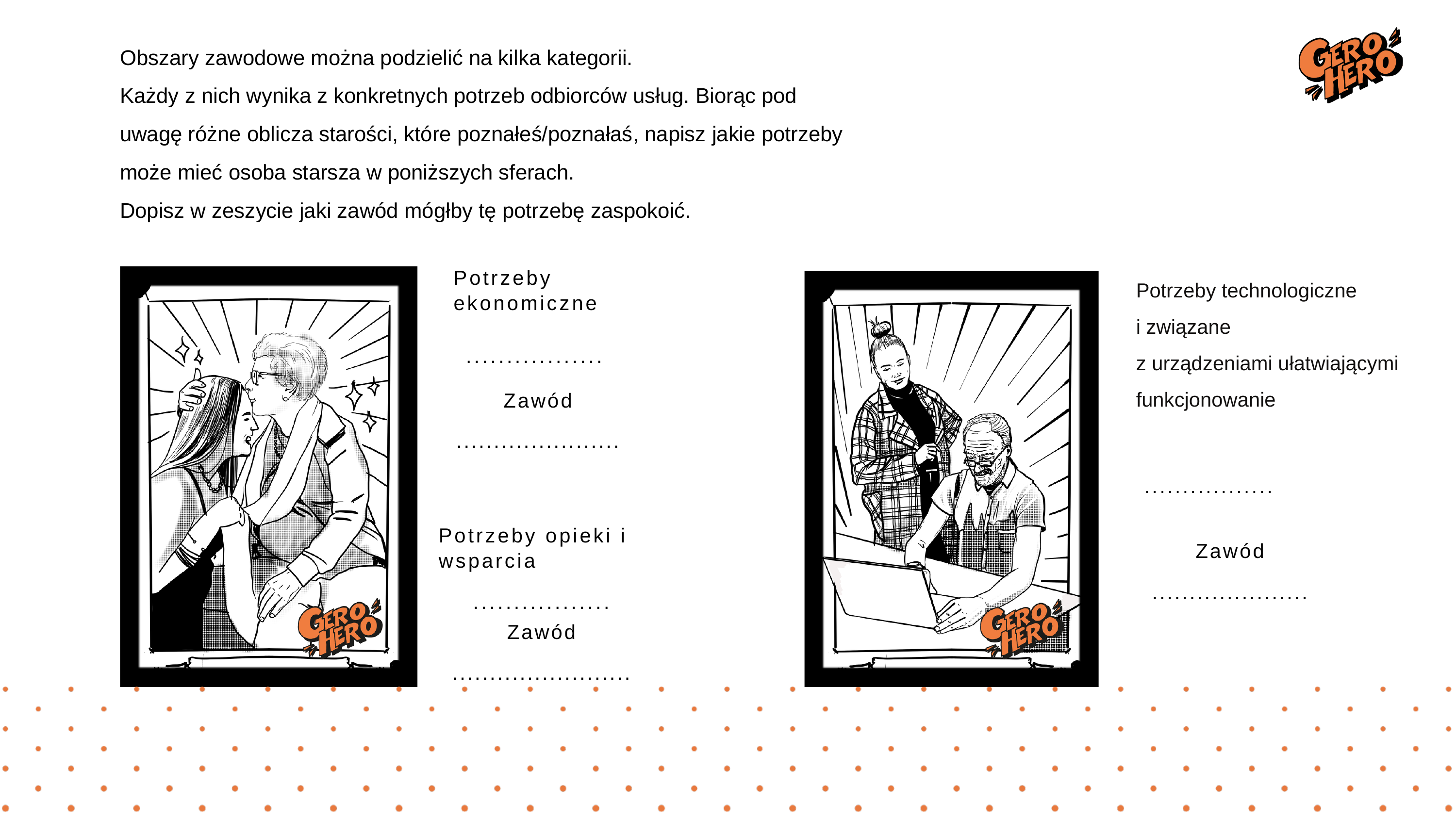

Obszary zawodowe można podzielić na kilka kategorii.
Każdy z nich wynika z konkretnych potrzeb odbiorców usług. Biorąc pod uwagę różne oblicza starości, które poznałeś/poznałaś, napisz jakie potrzeby może mieć osoba starsza w poniższych sferach.
Dopisz w zeszycie jaki zawód mógłby tę potrzebę zaspokoić.
Potrzeby ekonomiczne
Potrzeby technologiczne
i związane
z urządzeniami ułatwiającymi funkcjonowanie

.................

Zawód

......................
.................

Potrzeby opieki i wsparcia
Zawód

.....................
.................

Zawód

........................